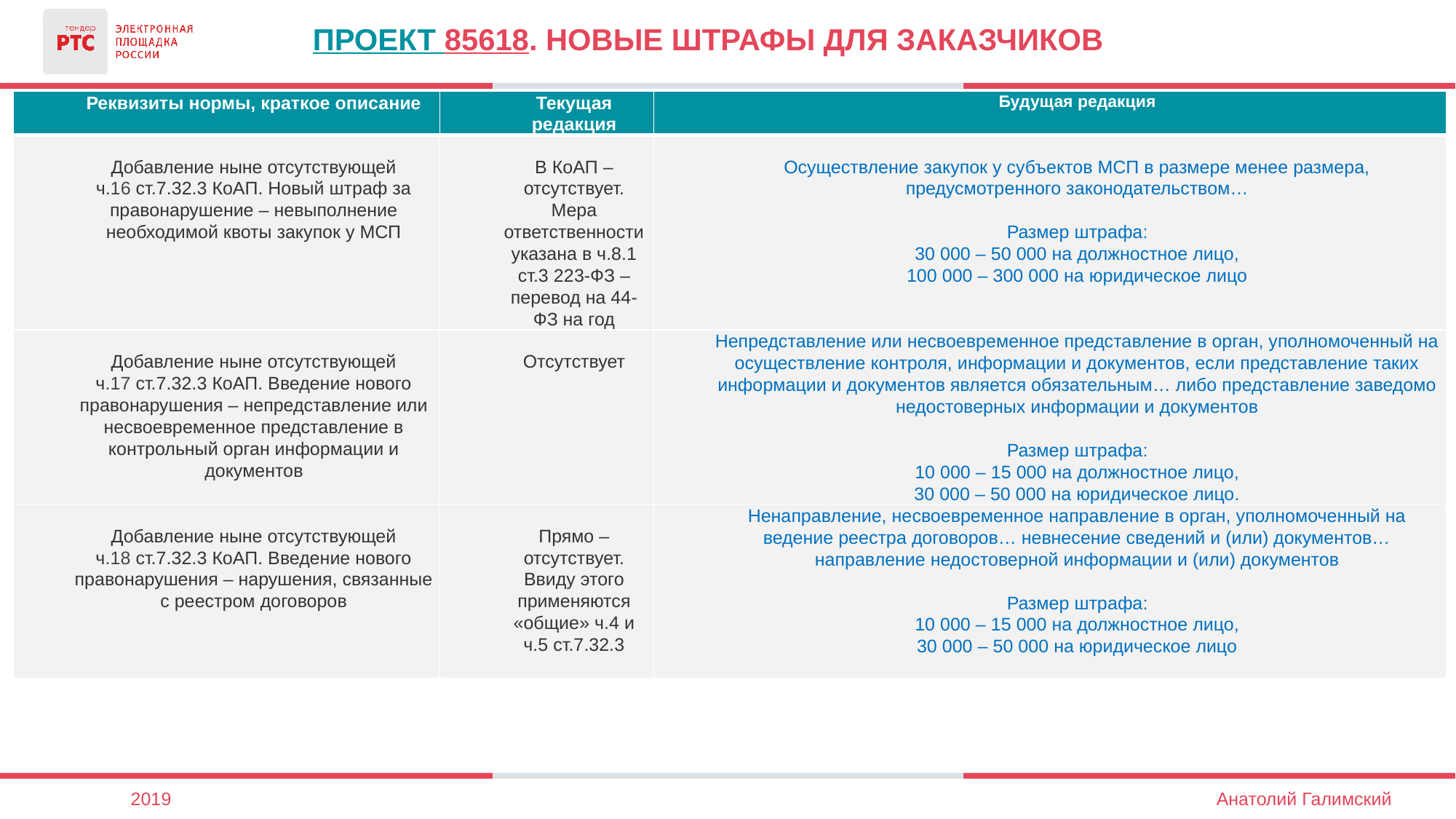

# Проект 85618. новые штрафы для заказчиков

| Реквизиты нормы, краткое описание | Текущая редакция | Будущая редакция |
| --- | --- | --- |
| Добавление ныне отсутствующей ч.16 ст.7.32.3 КоАП. Новый штраф за правонарушение – невыполнение необходимой квоты закупок у МСП | В КоАП – отсутствует. Мера ответственности указана в ч.8.1 ст.3 223-ФЗ – перевод на 44-ФЗ на год | Осуществление закупок у субъектов МСП в размере менее размера, предусмотренного законодательством… Размер штрафа: 30 000 – 50 000 на должностное лицо, 100 000 – 300 000 на юридическое лицо |
| Добавление ныне отсутствующей ч.17 ст.7.32.3 КоАП. Введение нового правонарушения – непредставление или несвоевременное представление в контрольный орган информации и документов | Отсутствует | Непредставление или несвоевременное представление в орган, уполномоченный на осуществление контроля, информации и документов, если представление таких информации и документов является обязательным… либо представление заведомо недостоверных информации и документов Размер штрафа: 10 000 – 15 000 на должностное лицо, 30 000 – 50 000 на юридическое лицо. |
| Добавление ныне отсутствующей ч.18 ст.7.32.3 КоАП. Введение нового правонарушения – нарушения, связанные с реестром договоров | Прямо – отсутствует. Ввиду этого применяются «общие» ч.4 и ч.5 ст.7.32.3 | Ненаправление, несвоевременное направление в орган, уполномоченный на ведение реестра договоров… невнесение сведений и (или) документов… направление недостоверной информации и (или) документов Размер штрафа: 10 000 – 15 000 на должностное лицо, 30 000 – 50 000 на юридическое лицо |

2019
Анатолий Галимский